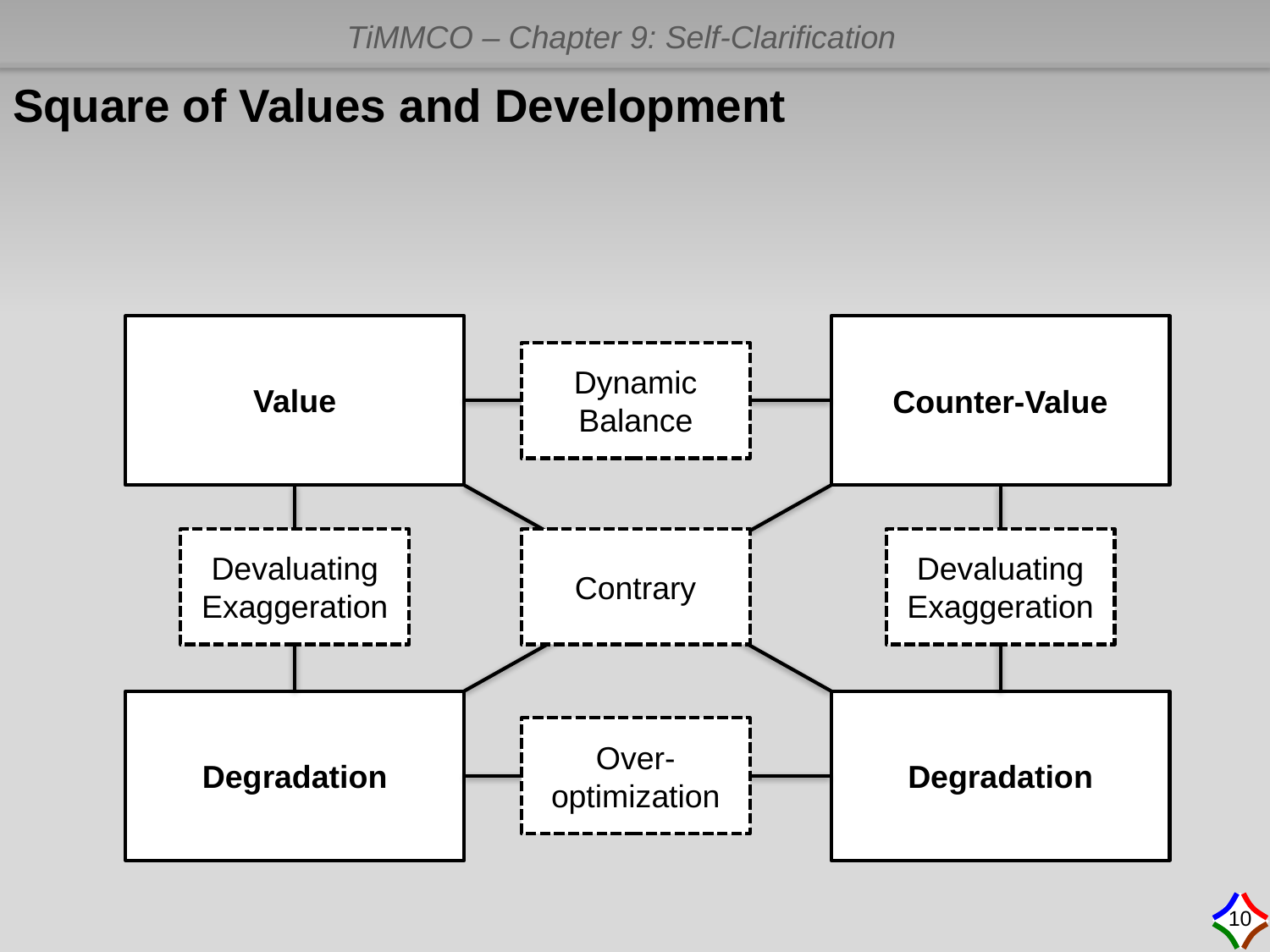

# Square of Values and Development

Dynamic Balance
Value
Counter-Value
Devaluating Exaggeration
Contrary
Devaluating Exaggeration

Over-optimization
Degradation
Degradation
10